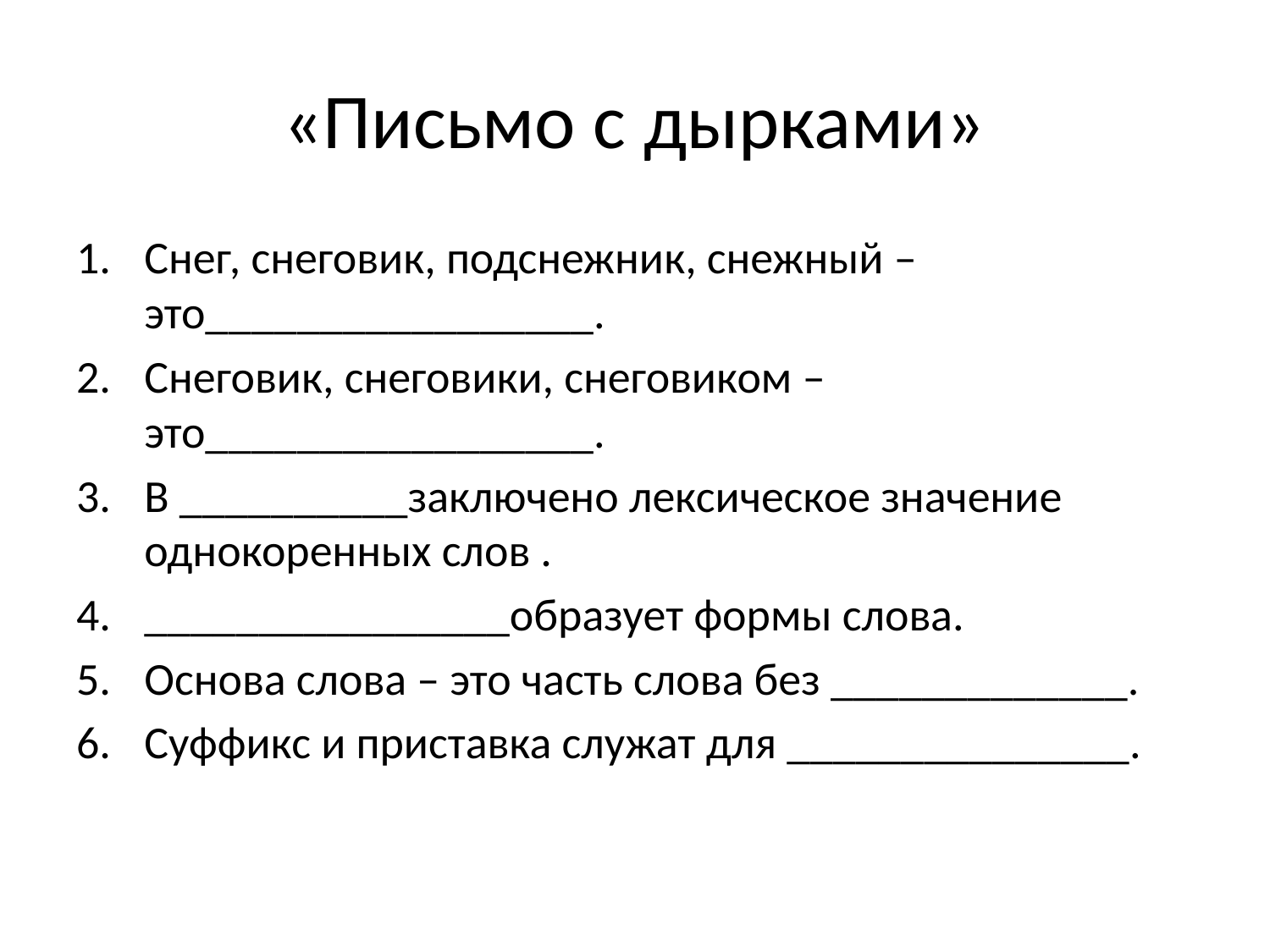

# «Письмо с дырками»
Снег, снеговик, подснежник, снежный – это_________________.
Снеговик, снеговики, снеговиком – это_________________.
В __________заключено лексическое значение однокоренных слов .
________________образует формы слова.
Основа слова – это часть слова без _____________.
Суффикс и приставка служат для _______________.